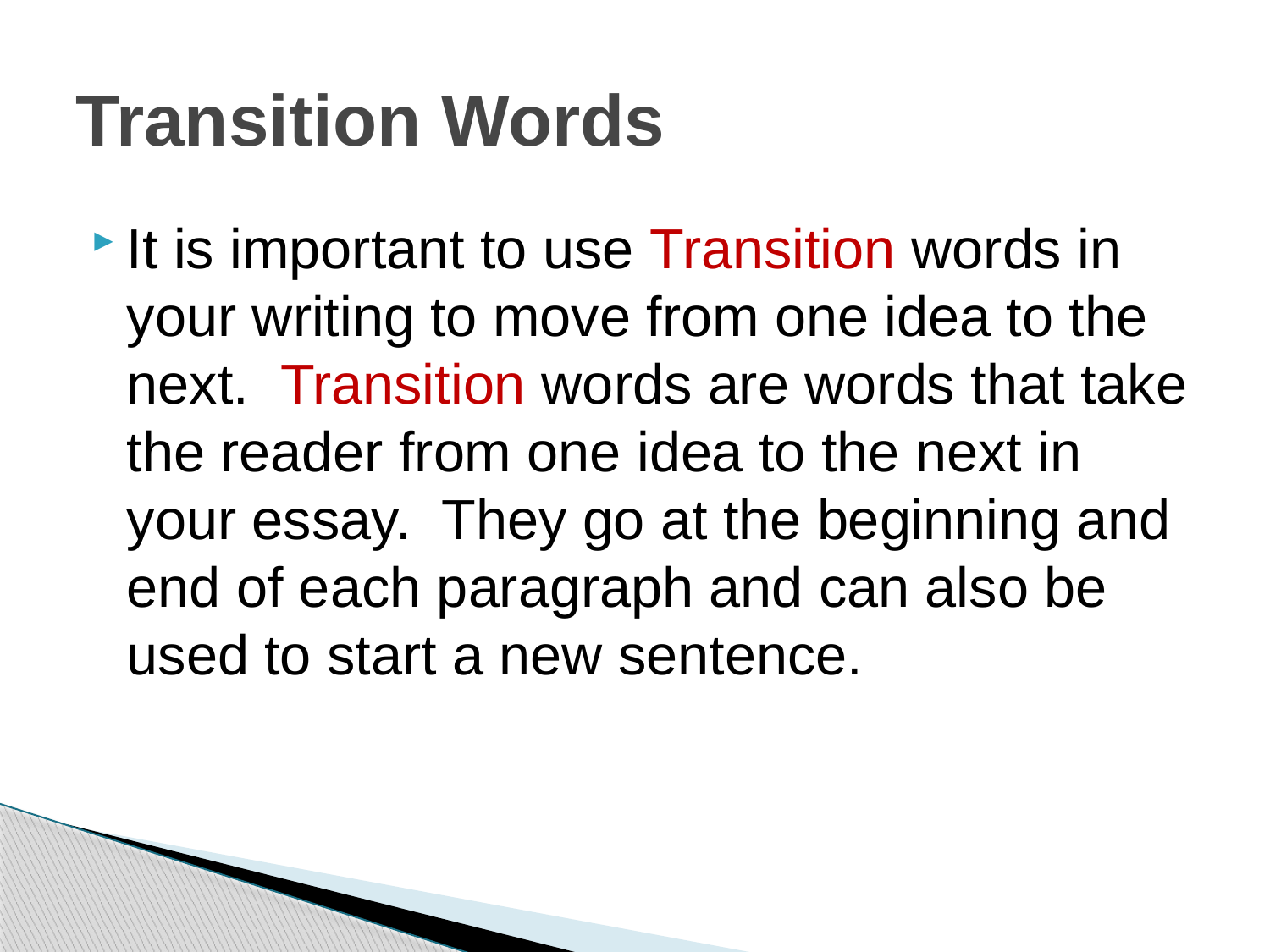

# Transition Words
It is important to use Transition words in your writing to move from one idea to the next.  Transition words are words that take the reader from one idea to the next in your essay.  They go at the beginning and end of each paragraph and can also be used to start a new sentence.